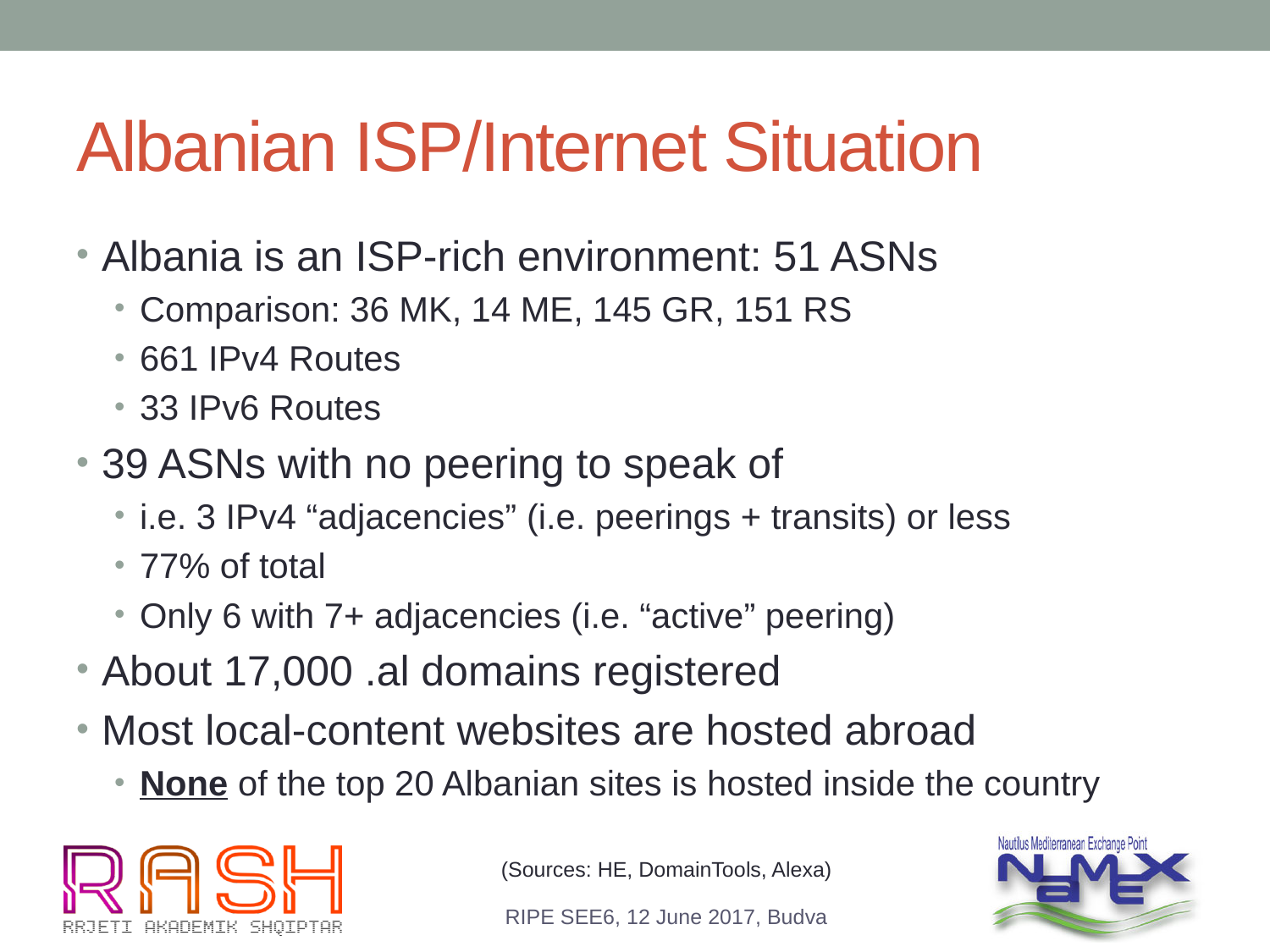

# Albanian ISP/Internet Situation
Albania is an ISP-rich environment: 51 ASNs
Comparison: 36 MK, 14 ME, 145 GR, 151 RS
661 IPv4 Routes
33 IPv6 Routes
39 ASNs with no peering to speak of
i.e. 3 IPv4 “adjacencies” (i.e. peerings + transits) or less
77% of total
Only 6 with 7+ adjacencies (i.e. “active” peering)
About 17,000 .al domains registered
Most local-content websites are hosted abroad
None of the top 20 Albanian sites is hosted inside the country
(Sources: HE, DomainTools, Alexa)
RIPE SEE6, 12 June 2017, Budva